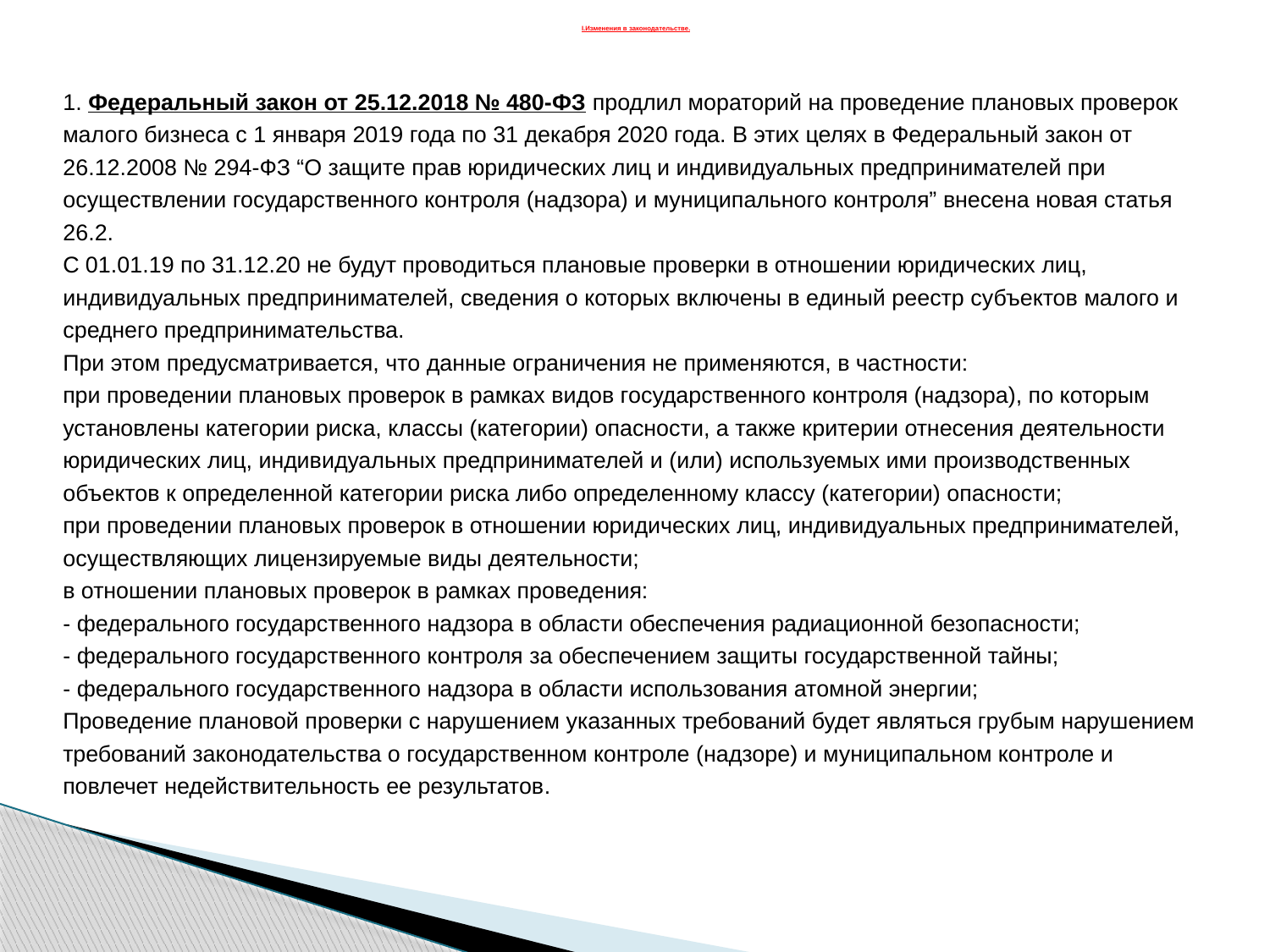

# I.Изменения в законодательстве.

1. Федеральный закон от 25.12.2018 № 480-ФЗ продлил мораторий на проведение плановых проверок малого бизнеса с 1 января 2019 года по 31 декабря 2020 года. В этих целях в Федеральный закон от 26.12.2008 № 294-ФЗ “О защите прав юридических лиц и индивидуальных предпринимателей при осуществлении государственного контроля (надзора) и муниципального контроля” внесена новая статья 26.2.
С 01.01.19 по 31.12.20 не будут проводиться плановые проверки в отношении юридических лиц, индивидуальных предпринимателей, сведения о которых включены в единый реестр субъектов малого и среднего предпринимательства.
При этом предусматривается, что данные ограничения не применяются, в частности:
при проведении плановых проверок в рамках видов государственного контроля (надзора), по которым установлены категории риска, классы (категории) опасности, а также критерии отнесения деятельности юридических лиц, индивидуальных предпринимателей и (или) используемых ими производственных объектов к определенной категории риска либо определенному классу (категории) опасности;
при проведении плановых проверок в отношении юридических лиц, индивидуальных предпринимателей, осуществляющих лицензируемые виды деятельности;
в отношении плановых проверок в рамках проведения:
- федерального государственного надзора в области обеспечения радиационной безопасности;
- федерального государственного контроля за обеспечением защиты государственной тайны;
- федерального государственного надзора в области использования атомной энергии;
Проведение плановой проверки с нарушением указанных требований будет являться грубым нарушением требований законодательства о государственном контроле (надзоре) и муниципальном контроле и повлечет недействительность ее результатов.